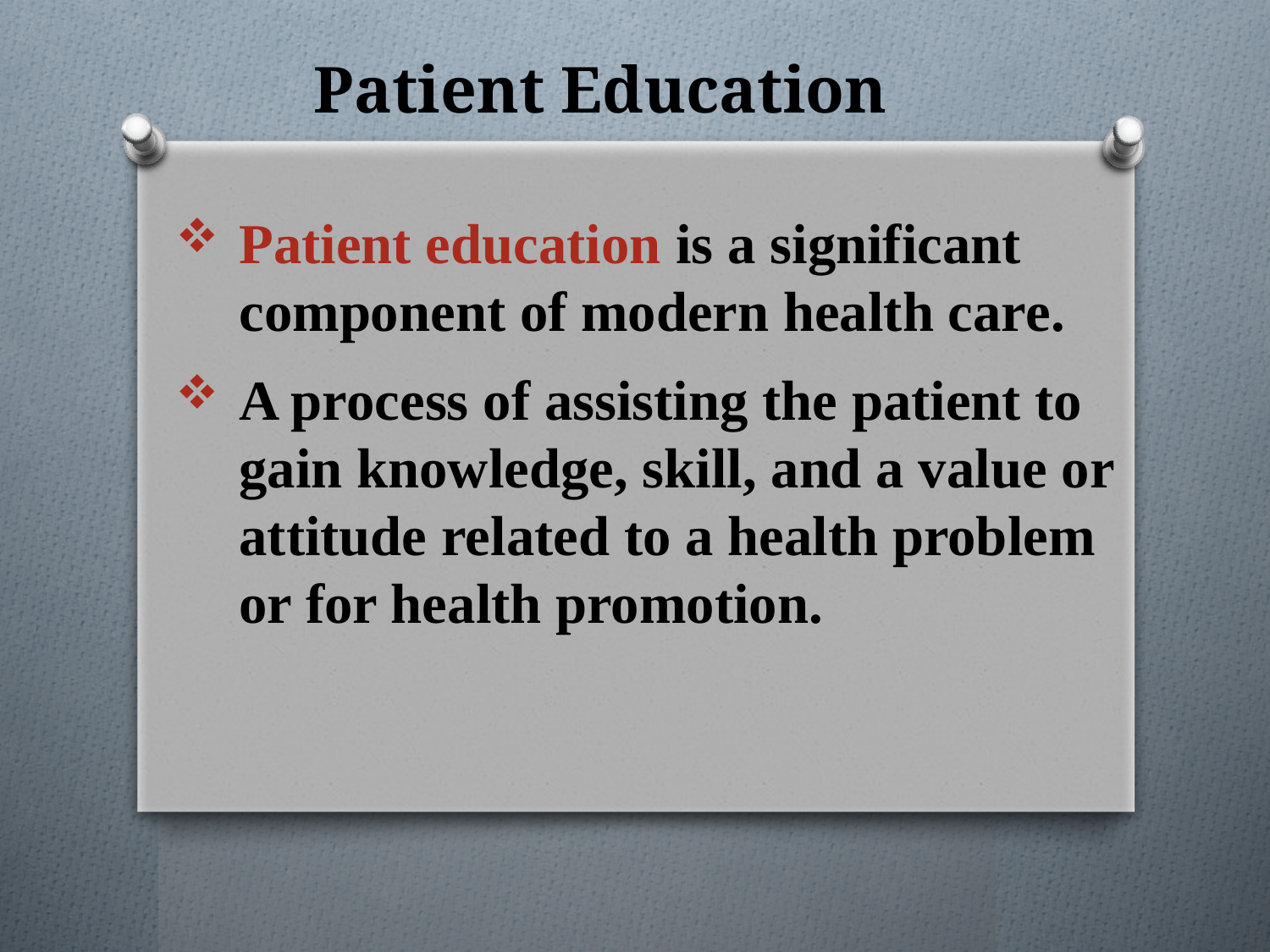

# Patient Education
Patient education is a significant component of modern health care.
A process of assisting the patient to gain knowledge, skill, and a value or attitude related to a health problem or for health promotion.